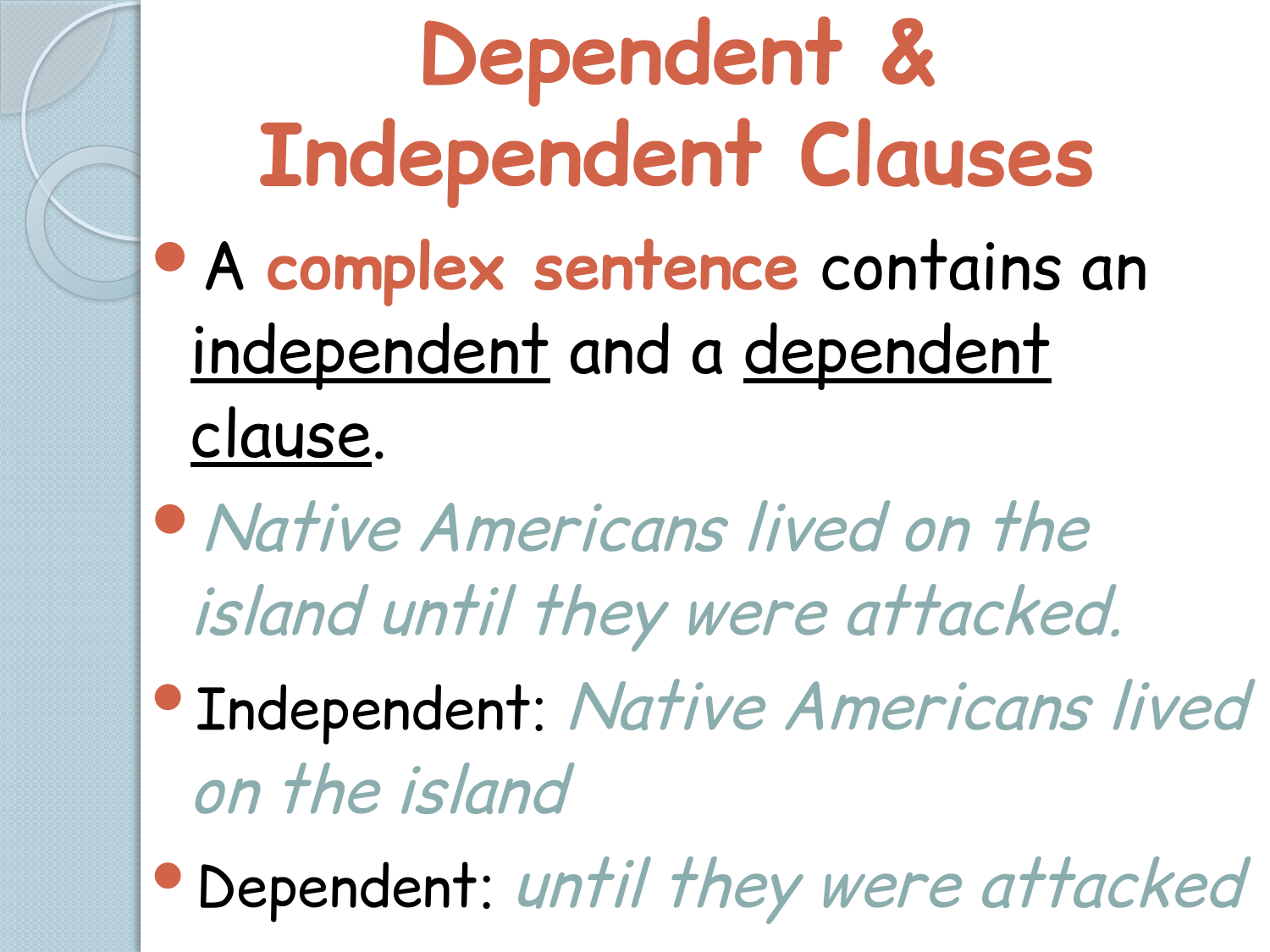

# Dependent & Independent Clauses
A complex sentence contains an independent and a dependent clause.
Native Americans lived on the island until they were attacked.
Independent: Native Americans lived on the island
Dependent: until they were attacked